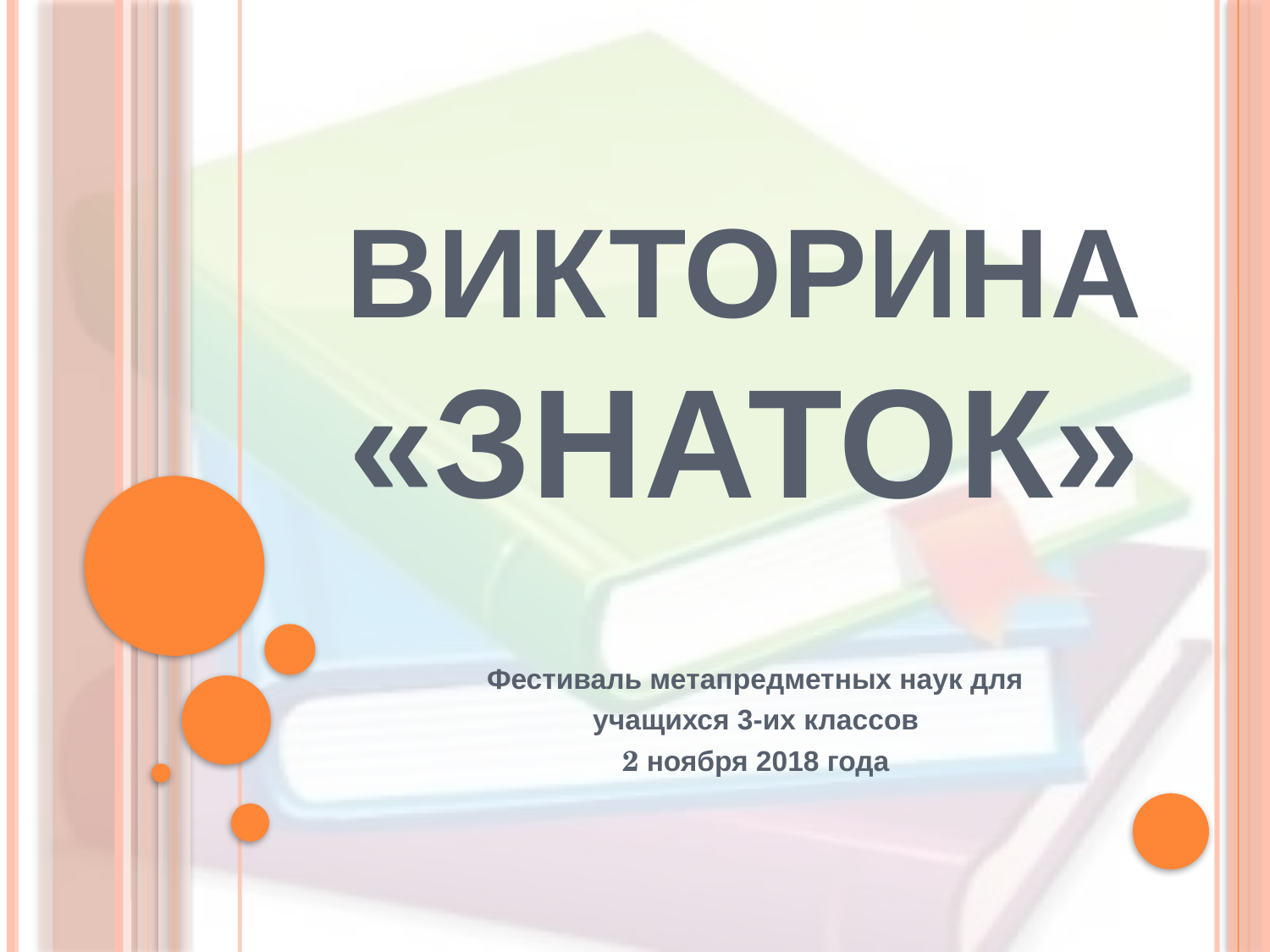

# Викторина «ЗНАТОК»
 Фестиваль метапредметных наук для
учащихся 3-их классов
2 ноября 2018 года